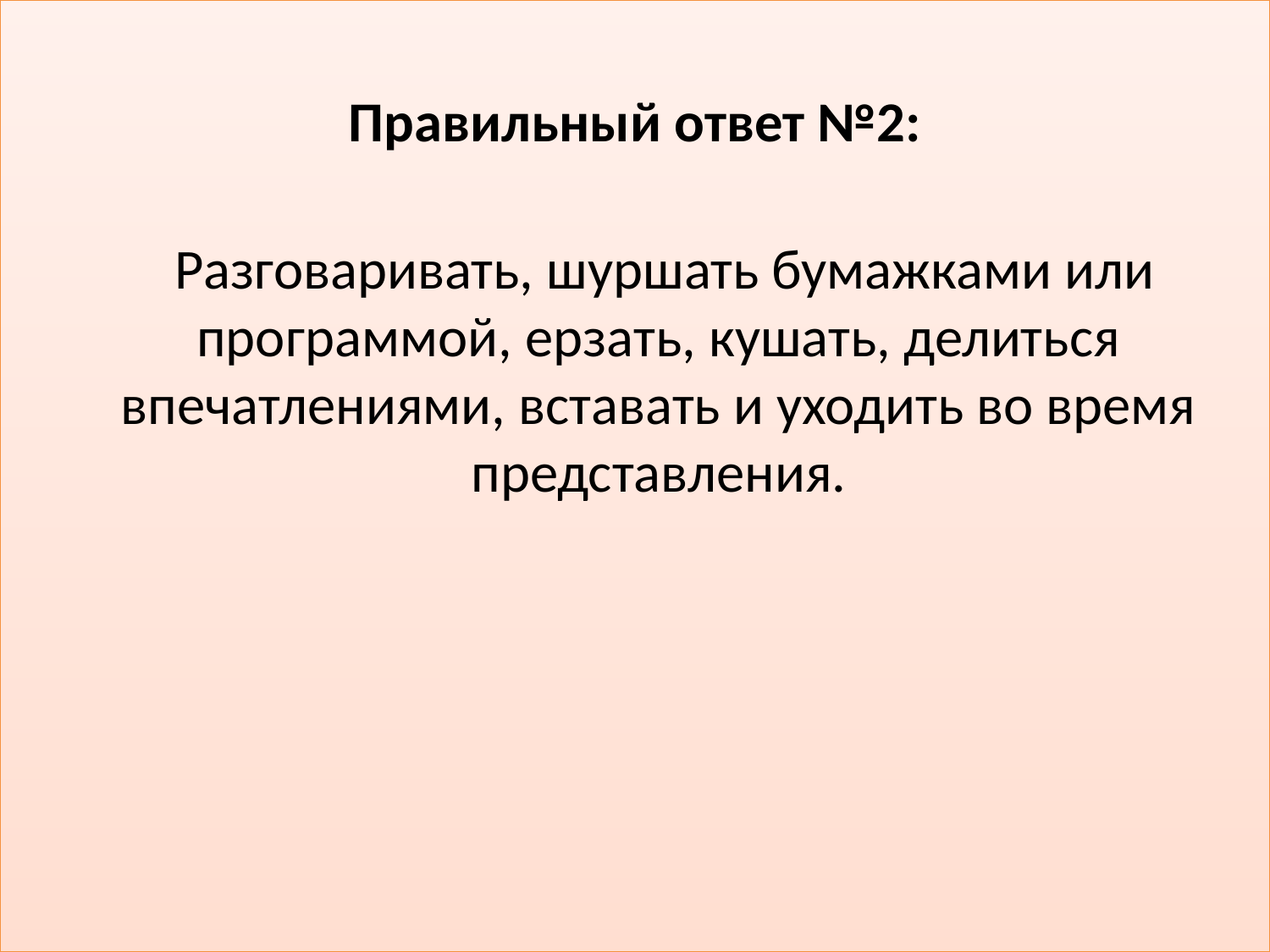

Правильный ответ №2:
 Разговаривать, шуршать бумажками или программой, ерзать, кушать, делиться впечатлениями, вставать и уходить во время представления.